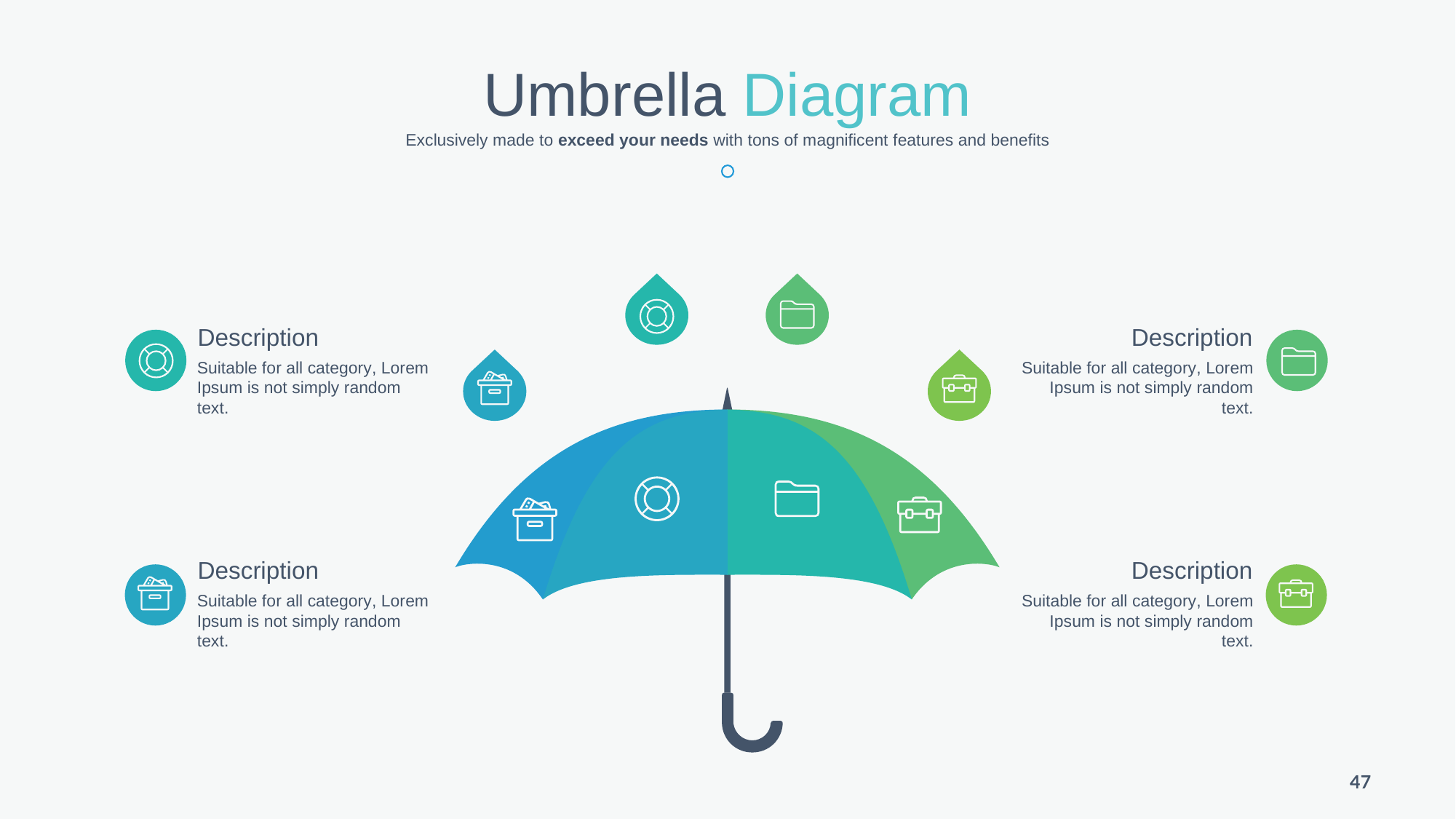

Umbrella Diagram
Exclusively made to exceed your needs with tons of magnificent features and benefits

Description
Suitable for all category, Lorem Ipsum is not simply random text.
Description
Suitable for all category, Lorem Ipsum is not simply random text.

Description
Suitable for all category, Lorem Ipsum is not simply random text.
Description
Suitable for all category, Lorem Ipsum is not simply random text.